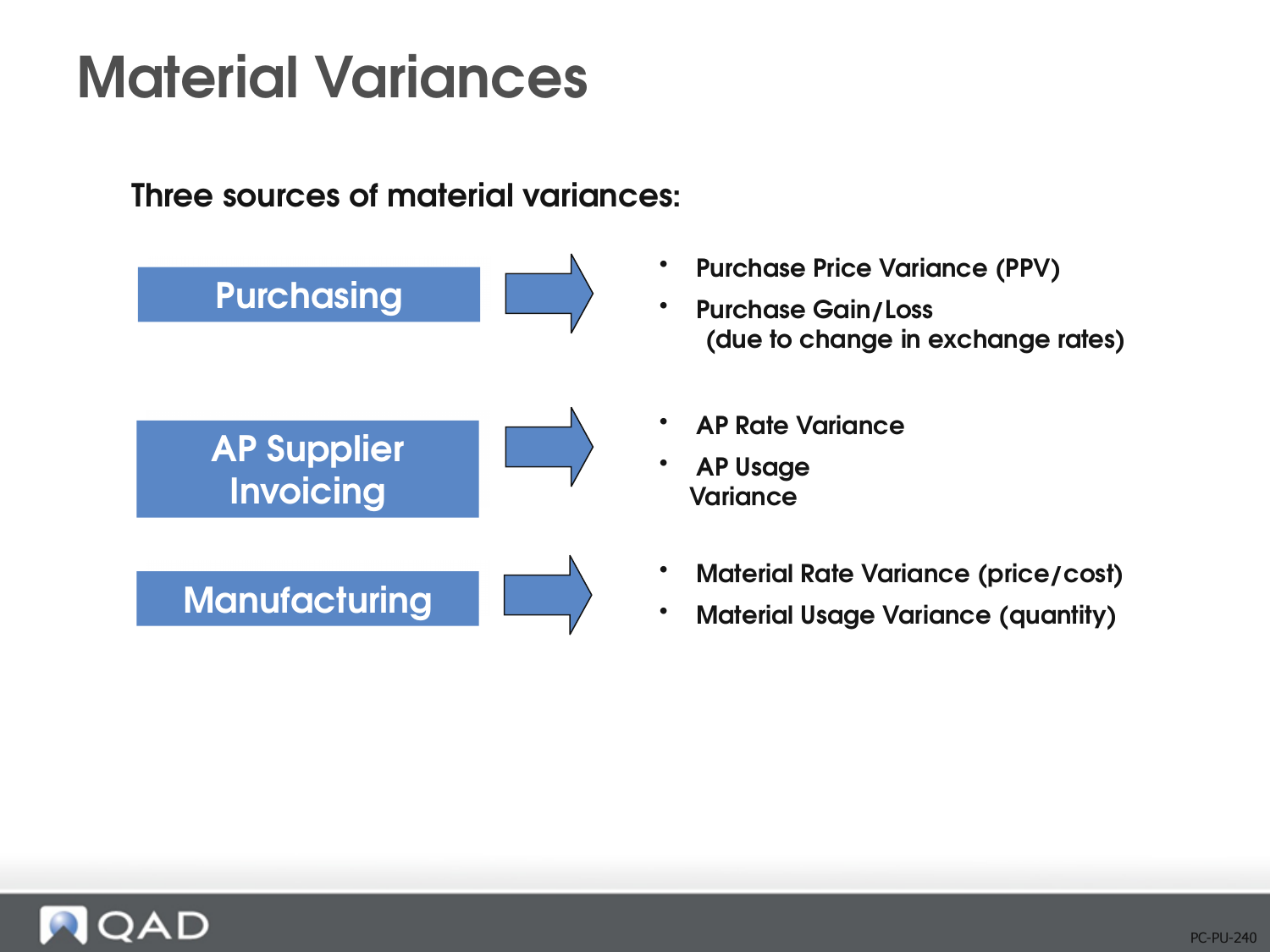

# Material Variances
Three sources of material variances:
 Purchase Price Variance (PPV)
 Purchase Gain/Loss
	(due to change in exchange rates)

Purchasing

 AP Rate Variance
 AP Usage Variance
AP Supplier Invoicing

 Material Rate Variance (price/cost)
 Material Usage Variance (quantity)
Manufacturing
PC-PU-240